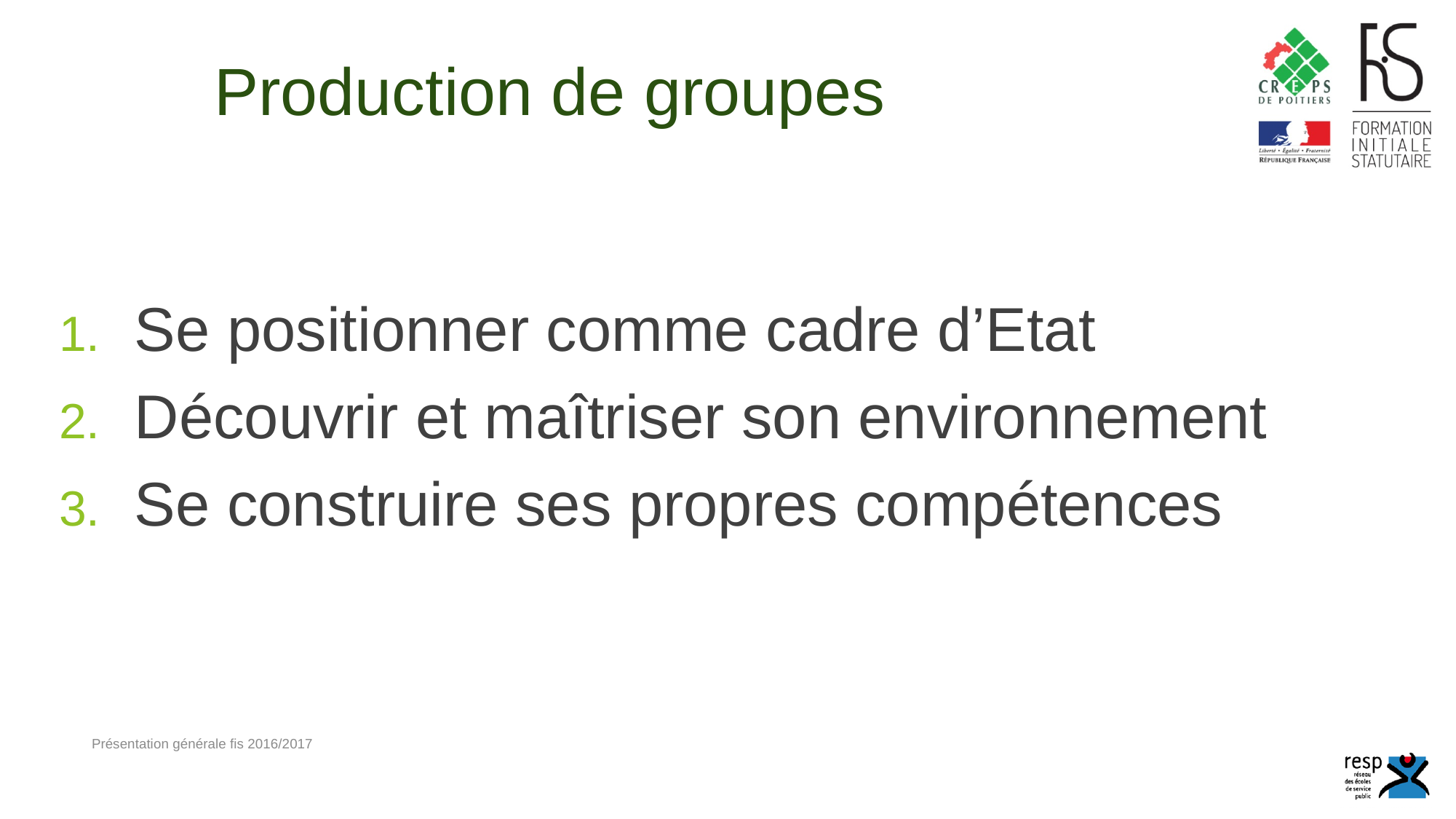

# Production de groupes
Se positionner comme cadre d’Etat
Découvrir et maîtriser son environnement
Se construire ses propres compétences
Présentation générale fis 2016/2017